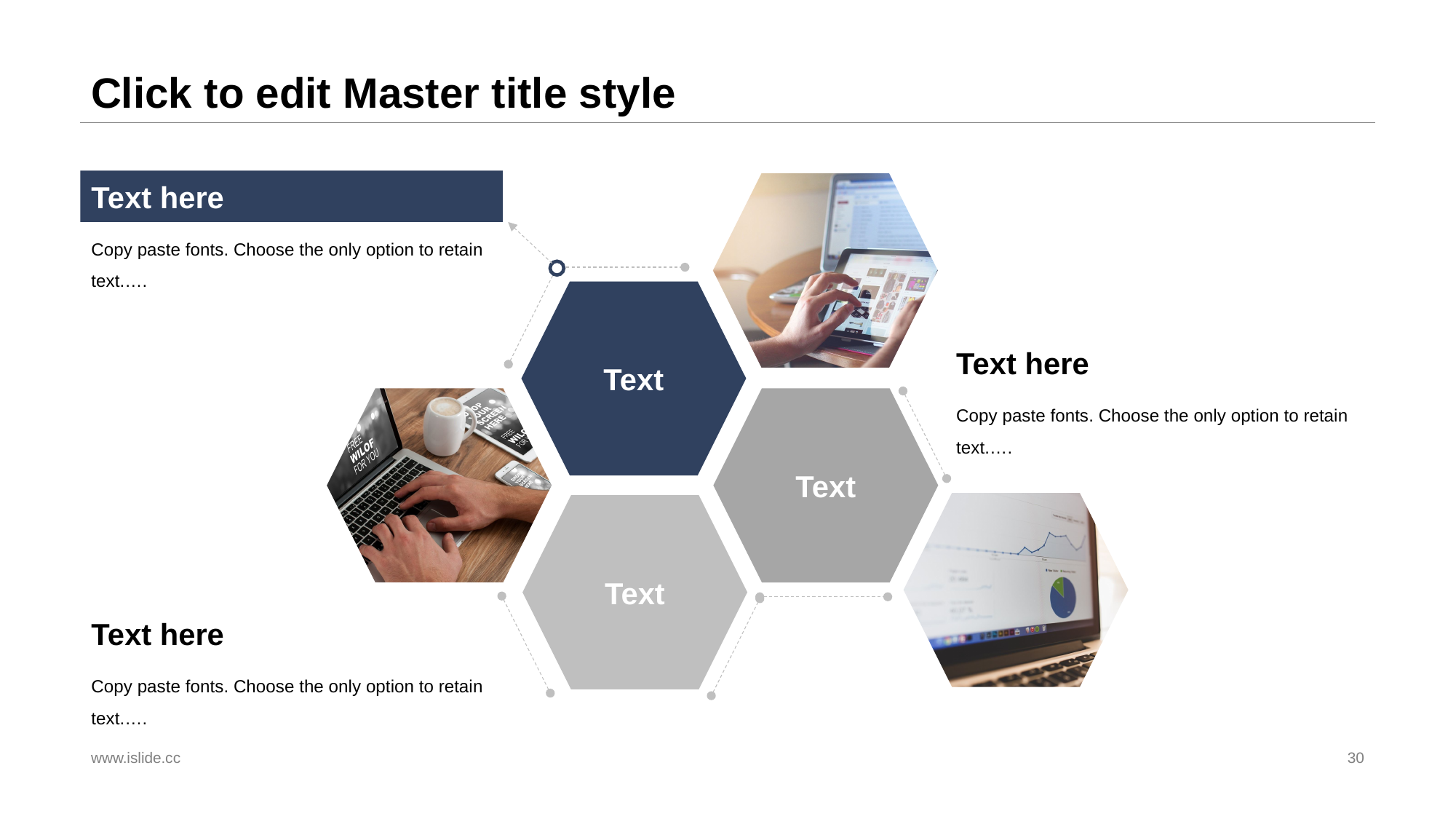

# Click to edit Master title style
Text here

Copy paste fonts. Choose the only option to retain text.….

Text
Text here

Text
Copy paste fonts. Choose the only option to retain text.….

Text
Text here
Copy paste fonts. Choose the only option to retain text.….
www.islide.cc
30